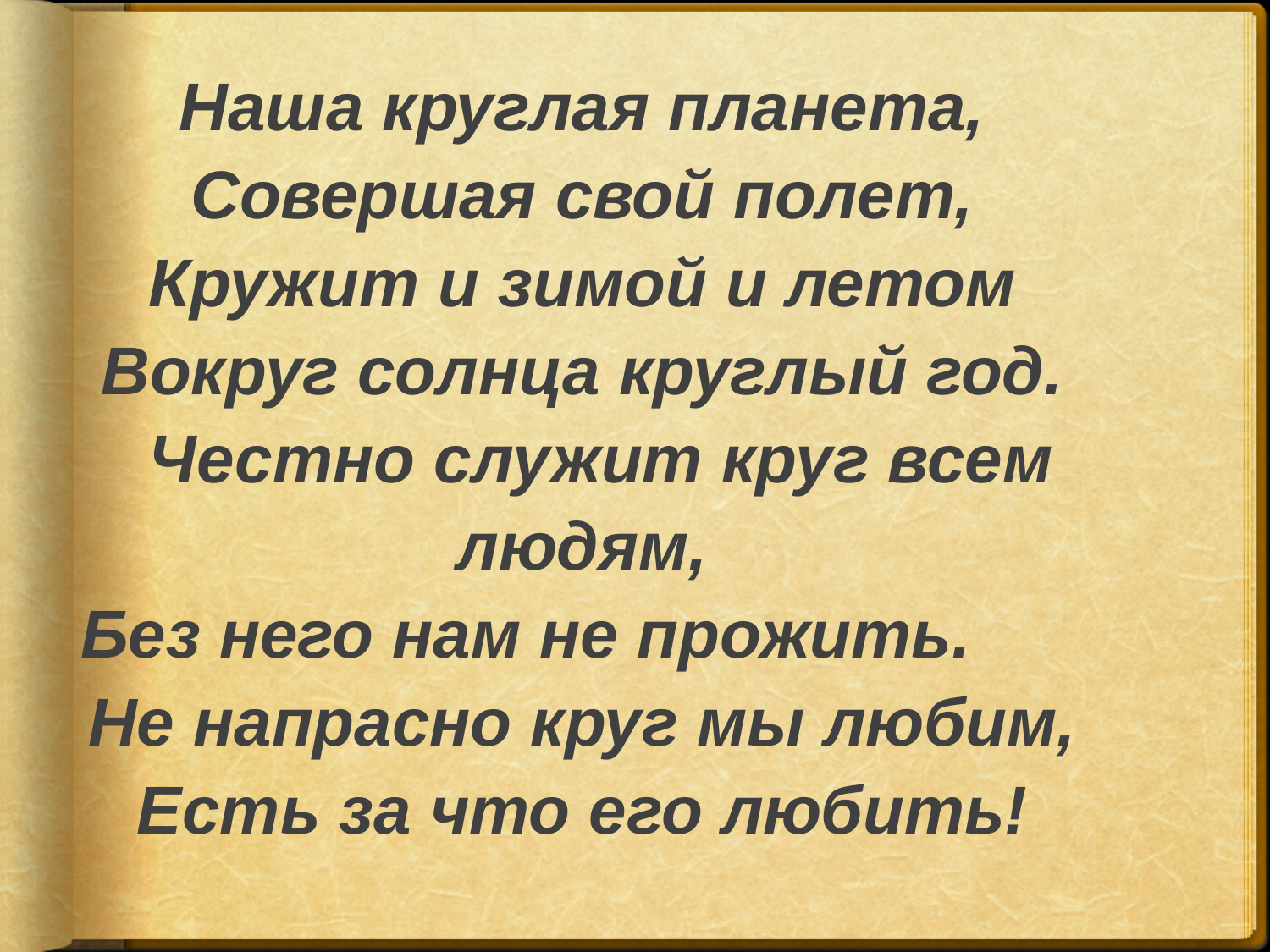

# Наша круглая планета, Совершая свой полет, Кружит и зимой и летом Вокруг солнца круглый год. Честно служит круг всем людям, Без него нам не прожить. Не напрасно круг мы любим, Есть за что его любить!